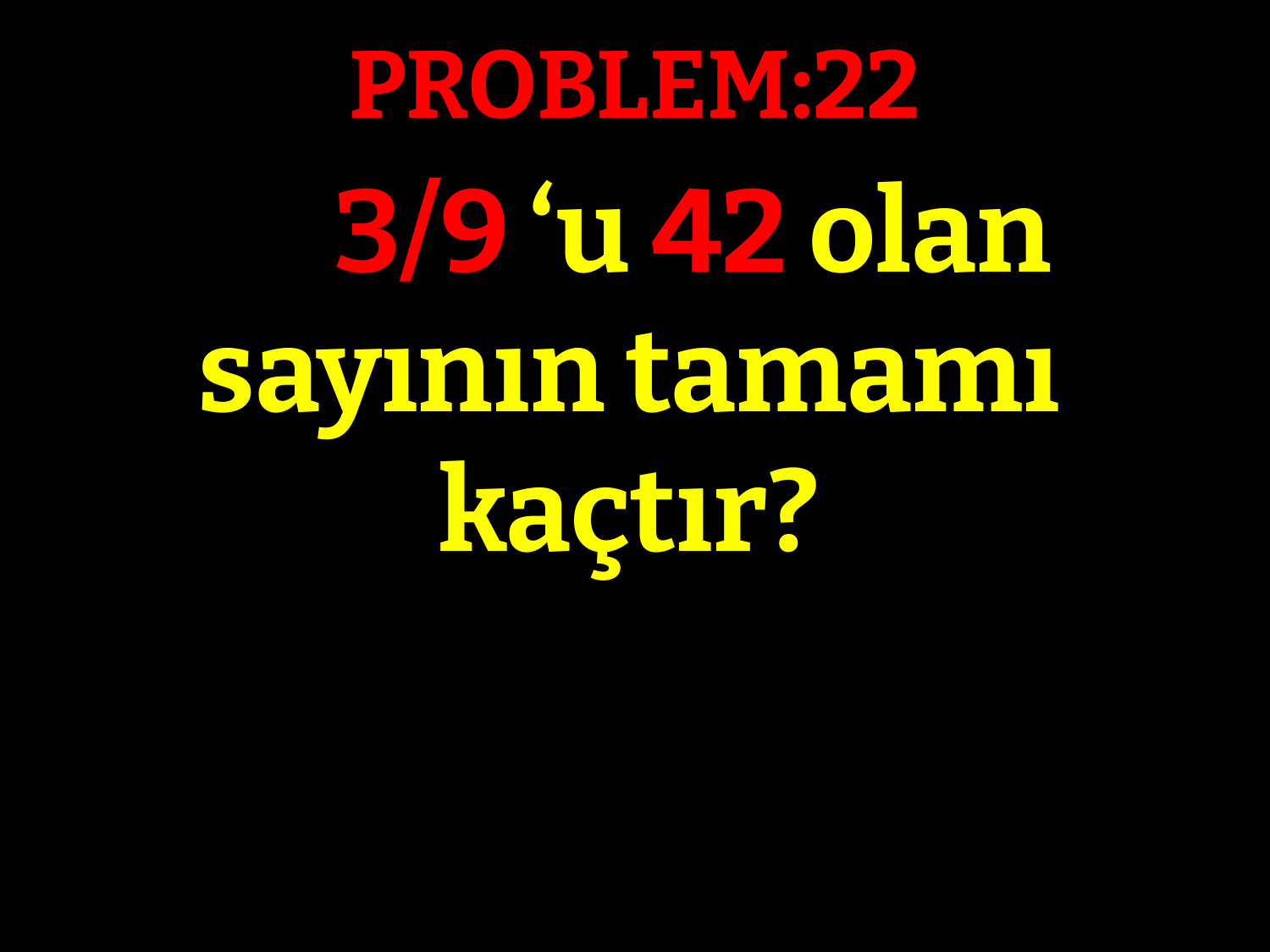

PROBLEM:22
 	3/9 ‘u 42 olan sayının tamamı kaçtır?
#